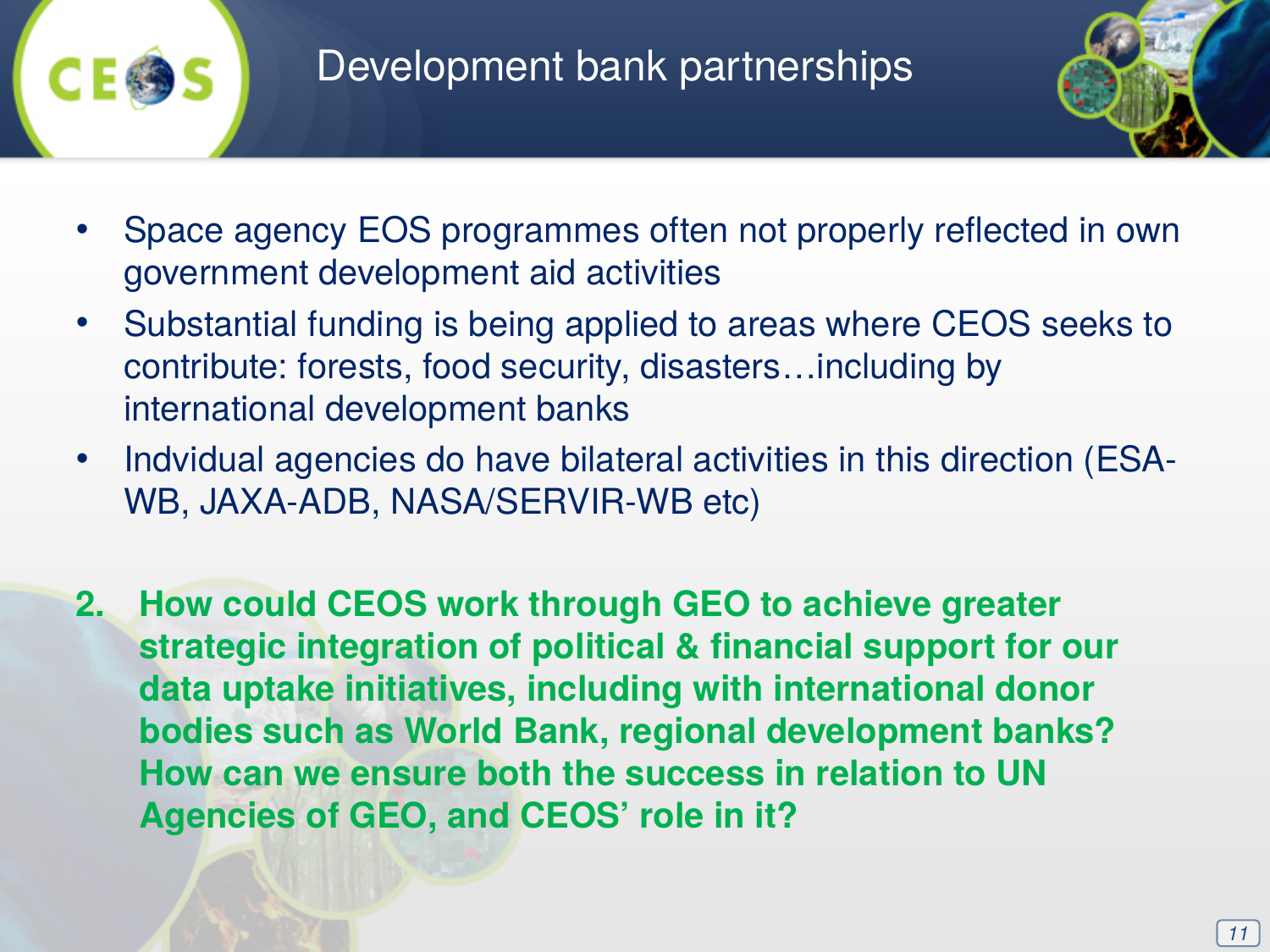

Development bank partnerships
Space agency EOS programmes often not properly reflected in own government development aid activities
Substantial funding is being applied to areas where CEOS seeks to contribute: forests, food security, disasters…including by international development banks
Indvidual agencies do have bilateral activities in this direction (ESA-WB, JAXA-ADB, NASA/SERVIR-WB etc)

How could CEOS work through GEO to achieve greater strategic integration of political & financial support for our data uptake initiatives, including with international donor bodies such as World Bank, regional development banks? How can we ensure both the success in relation to UN Agencies of GEO, and CEOS’ role in it?

11